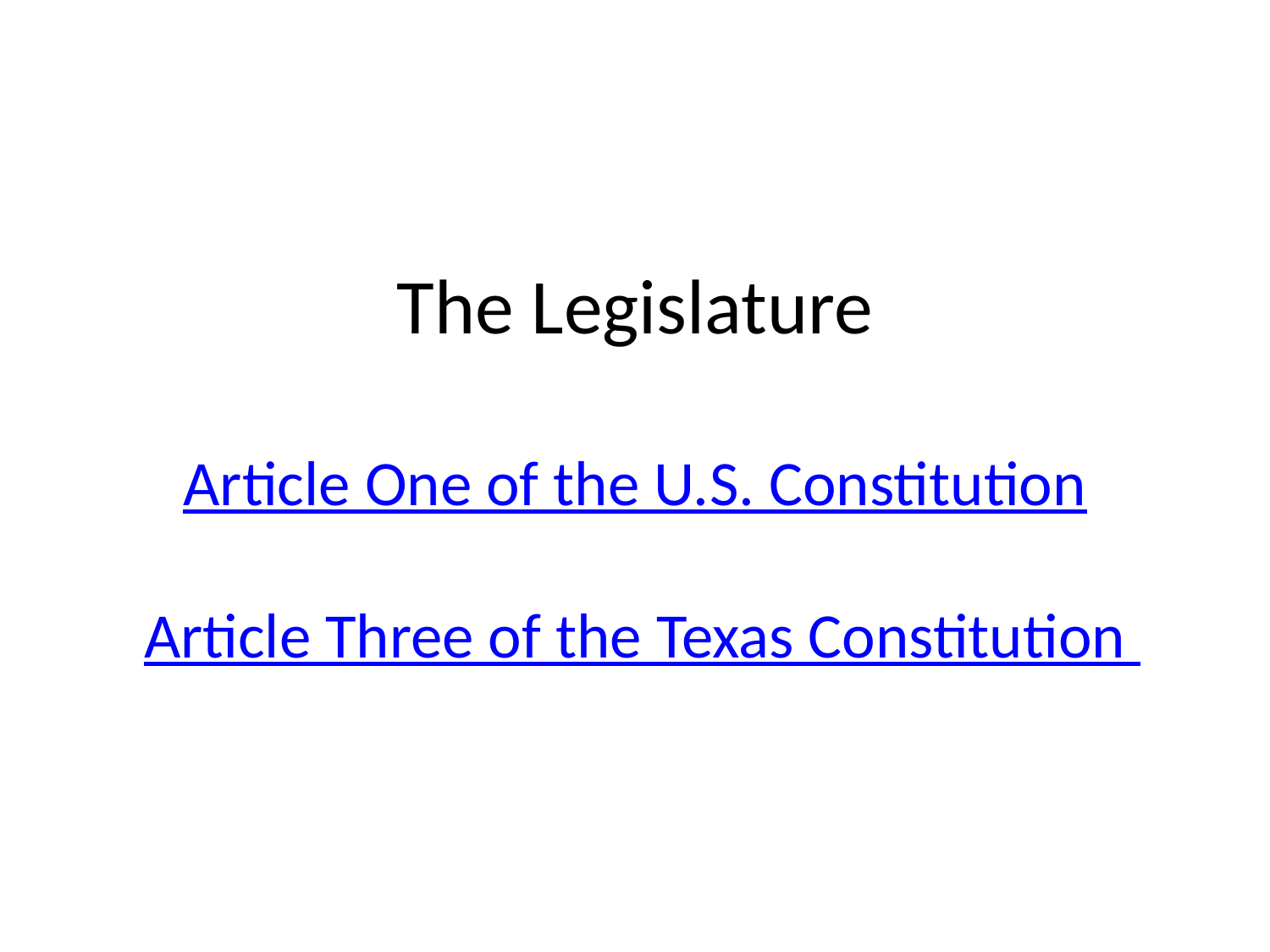

# The Legislature Article One of the U.S. Constitution Article Three of the Texas Constitution